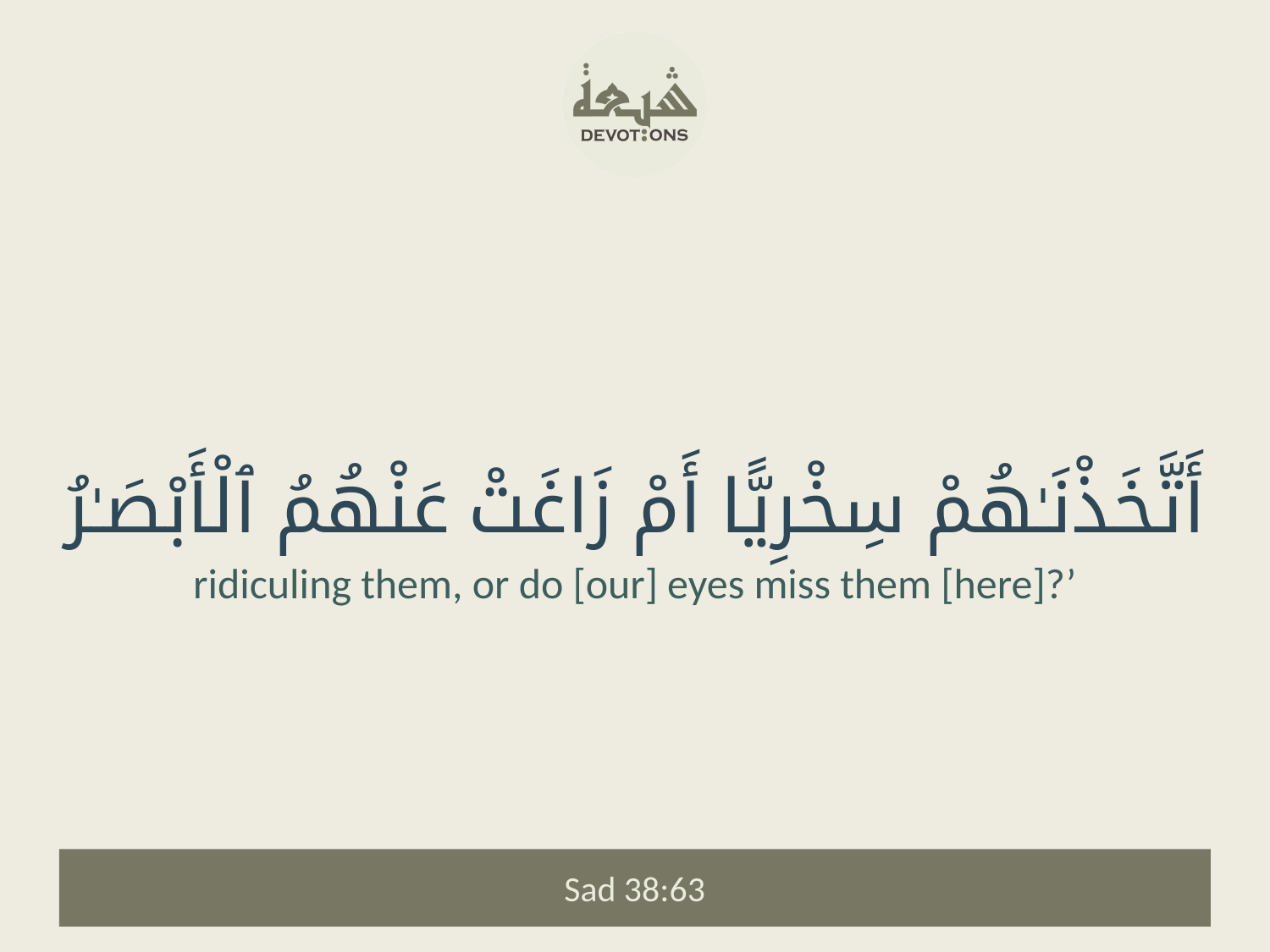

أَتَّخَذْنَـٰهُمْ سِخْرِيًّا أَمْ زَاغَتْ عَنْهُمُ ٱلْأَبْصَـٰرُ
ridiculing them, or do [our] eyes miss them [here]?’
Sad 38:63